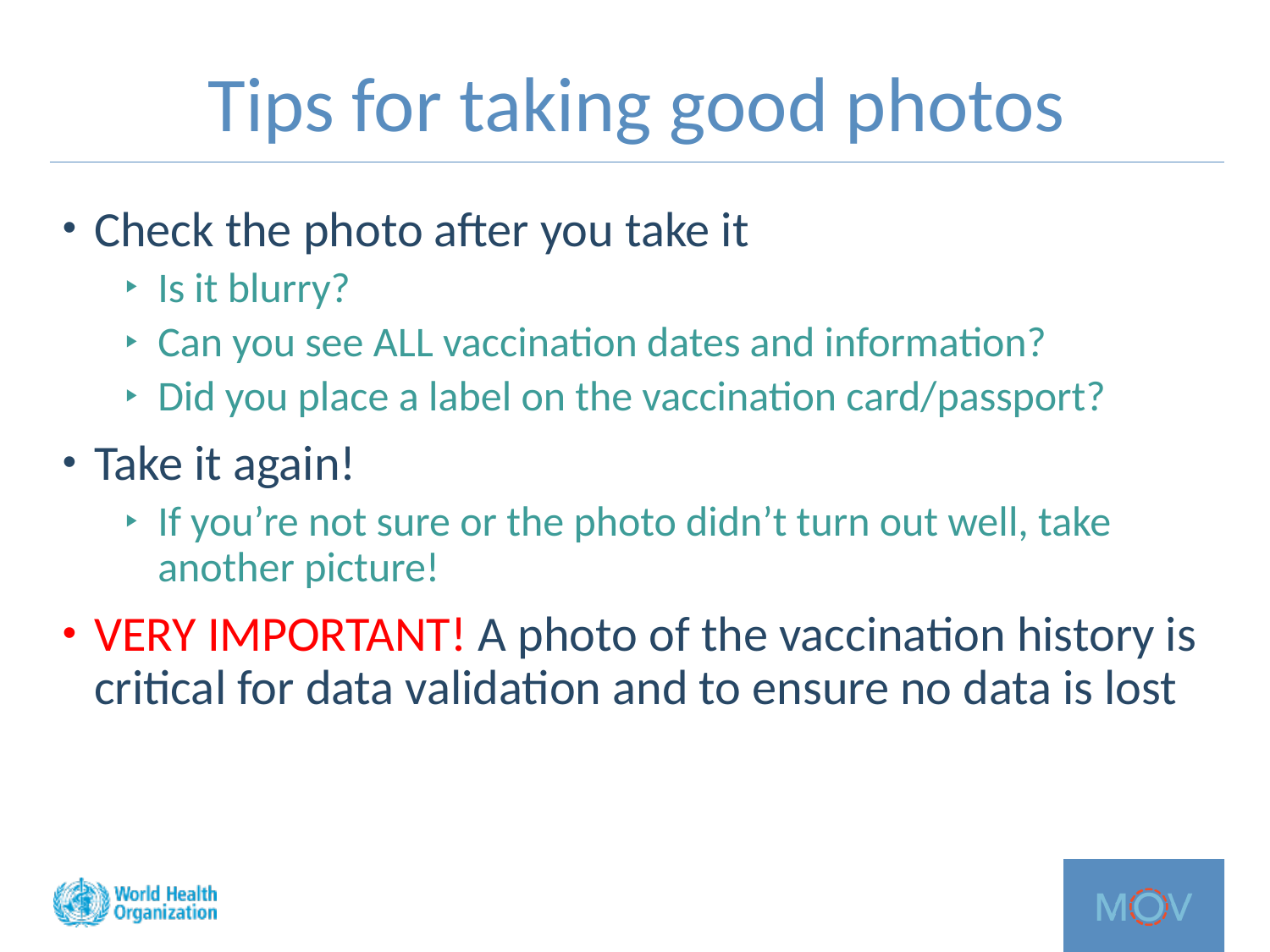

# Tips for taking good photos
Check the photo after you take it
Is it blurry?
Can you see ALL vaccination dates and information?
Did you place a label on the vaccination card/passport?
Take it again!
If you’re not sure or the photo didn’t turn out well, take another picture!
VERY IMPORTANT! A photo of the vaccination history is critical for data validation and to ensure no data is lost